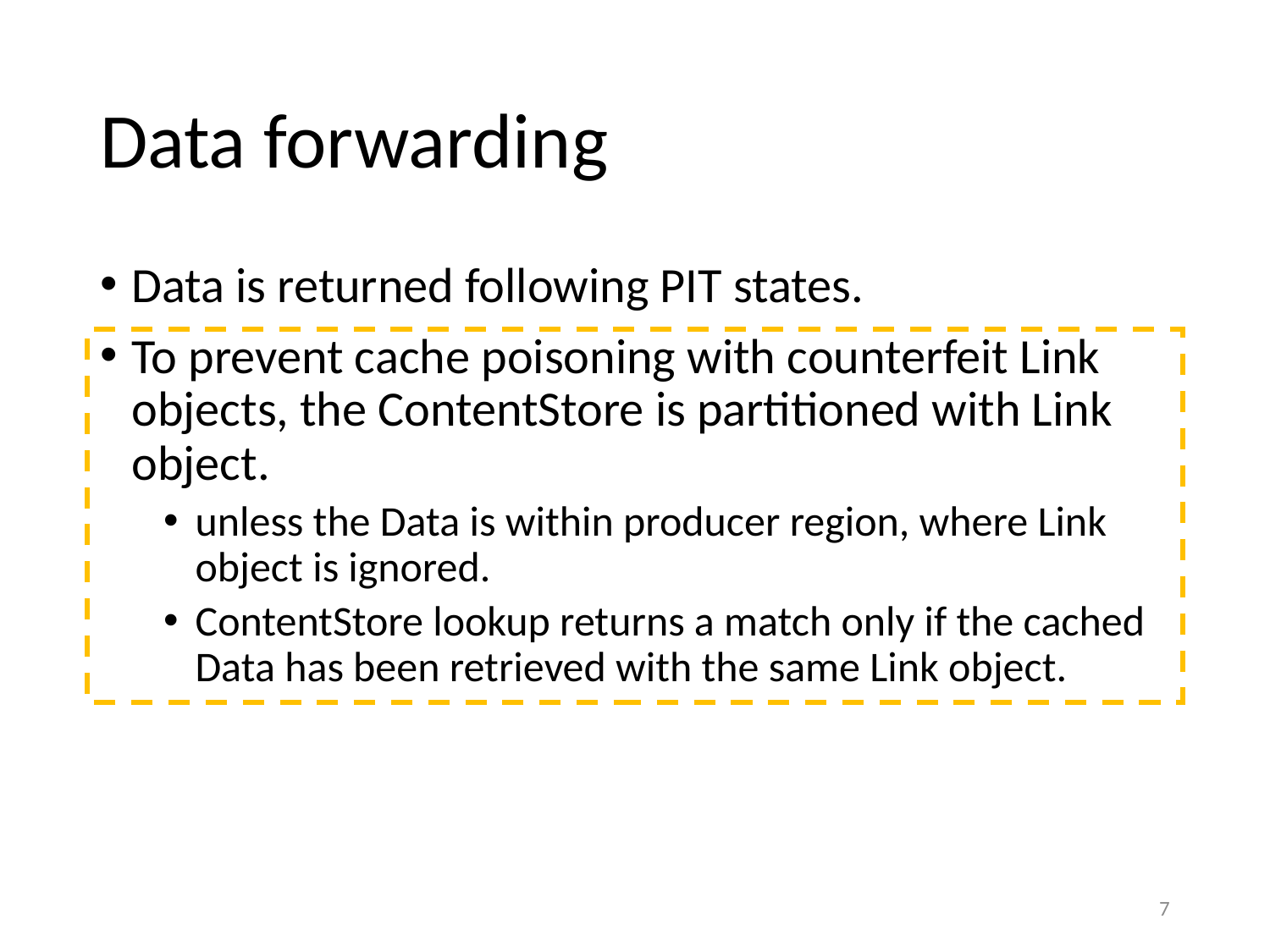

# Data forwarding
Data is returned following PIT states.
To prevent cache poisoning with counterfeit Link objects, the ContentStore is partitioned with Link object.
unless the Data is within producer region, where Link object is ignored.
ContentStore lookup returns a match only if the cached Data has been retrieved with the same Link object.

7